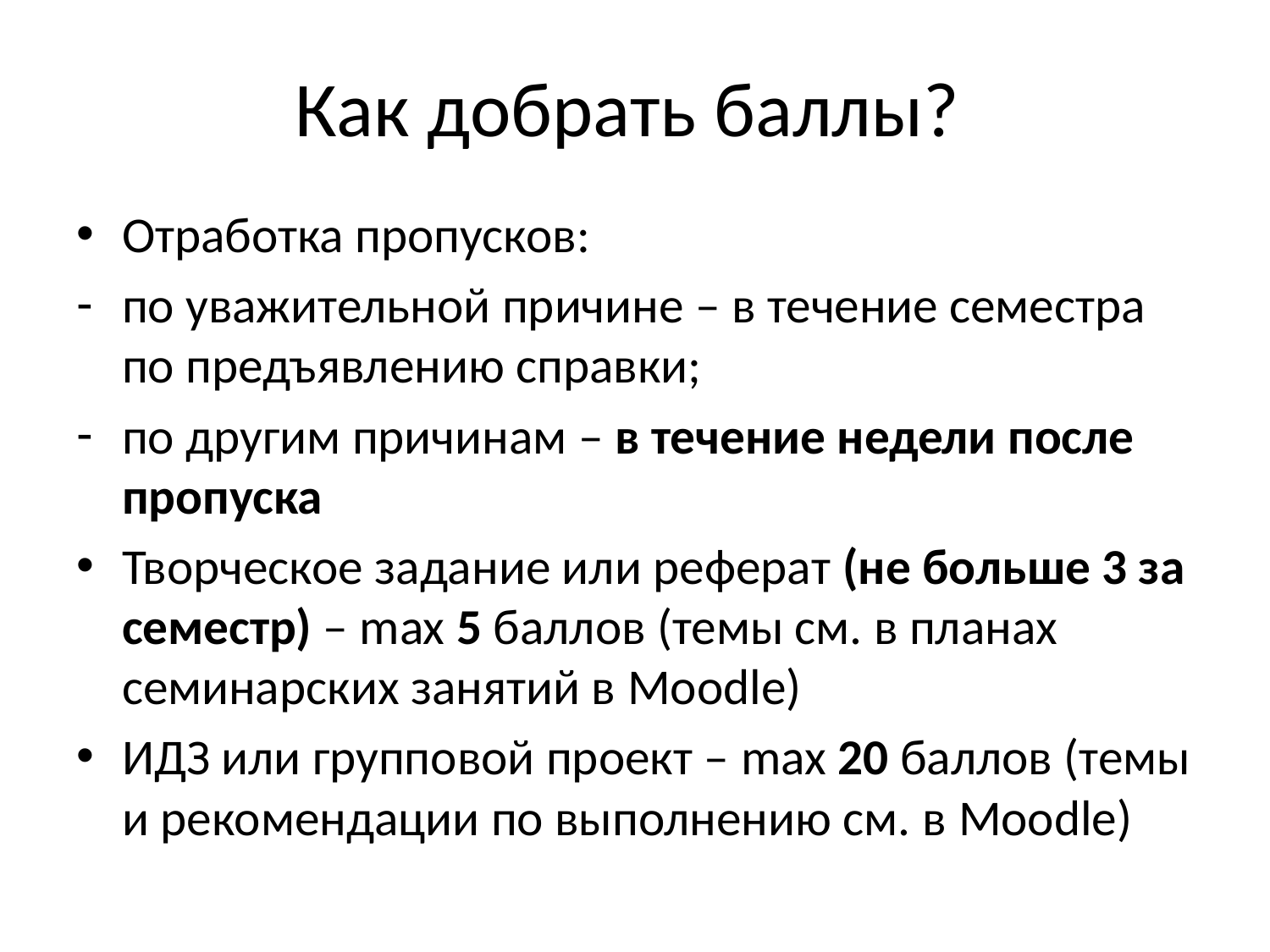

# Как добрать баллы?
Отработка пропусков:
по уважительной причине – в течение семестра по предъявлению справки;
по другим причинам – в течение недели после пропуска
Творческое задание или реферат (не больше 3 за семестр) – max 5 баллов (темы см. в планах семинарских занятий в Moodle)
ИДЗ или групповой проект – max 20 баллов (темы и рекомендации по выполнению см. в Moodle)